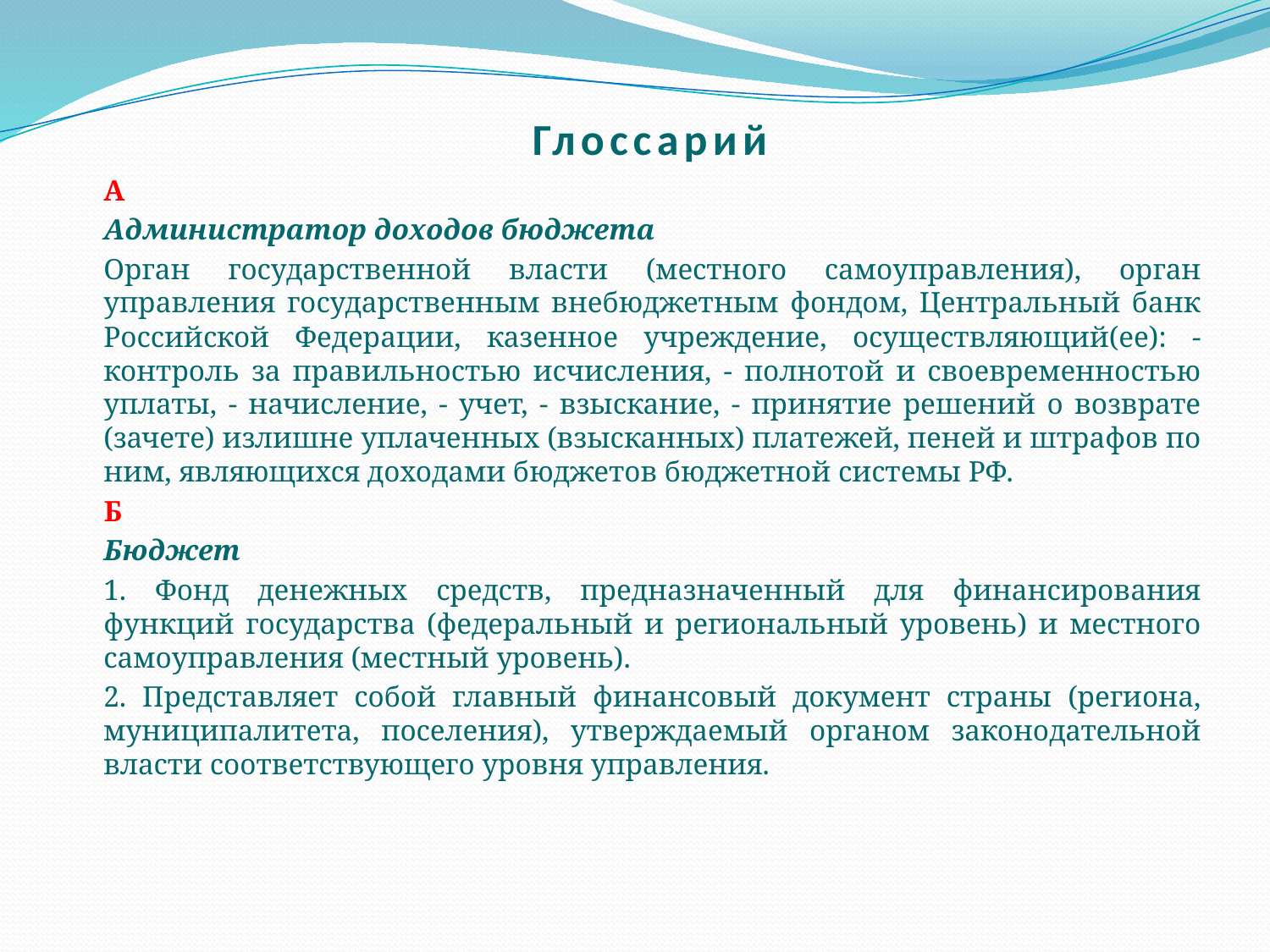

# Глоссарий
А
Администратор доходов бюджета
Орган государственной власти (местного самоуправления), орган управления государственным внебюджетным фондом, Центральный банк Российской Федерации, казенное учреждение, осуществляющий(ее): - контроль за правильностью исчисления, - полнотой и своевременностью уплаты, - начисление, - учет, - взыскание, - принятие решений о возврате (зачете) излишне уплаченных (взысканных) платежей, пеней и штрафов по ним, являющихся доходами бюджетов бюджетной системы РФ.
Б
Бюджет
1. Фонд денежных средств, предназначенный для финансирования функций государства (федеральный и региональный уровень) и местного самоуправления (местный уровень).
2. Представляет собой главный финансовый документ страны (региона, муниципалитета, поселения), утверждаемый органом законодательной власти соответствующего уровня управления.